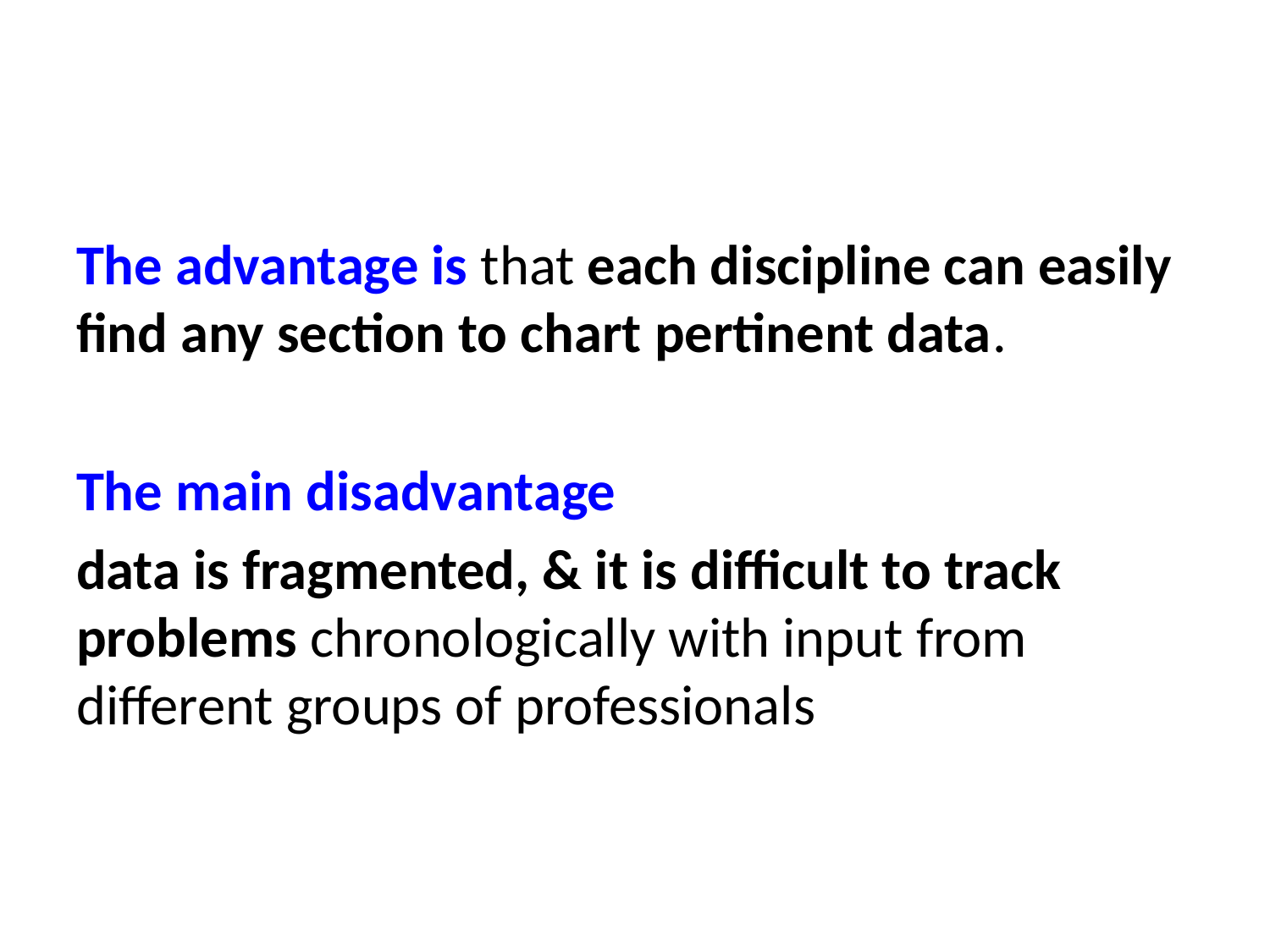

The advantage is that each discipline can easily find any section to chart pertinent data.

The main disadvantage
data is fragmented, & it is difficult to track problems chronologically with input from different groups of professionals